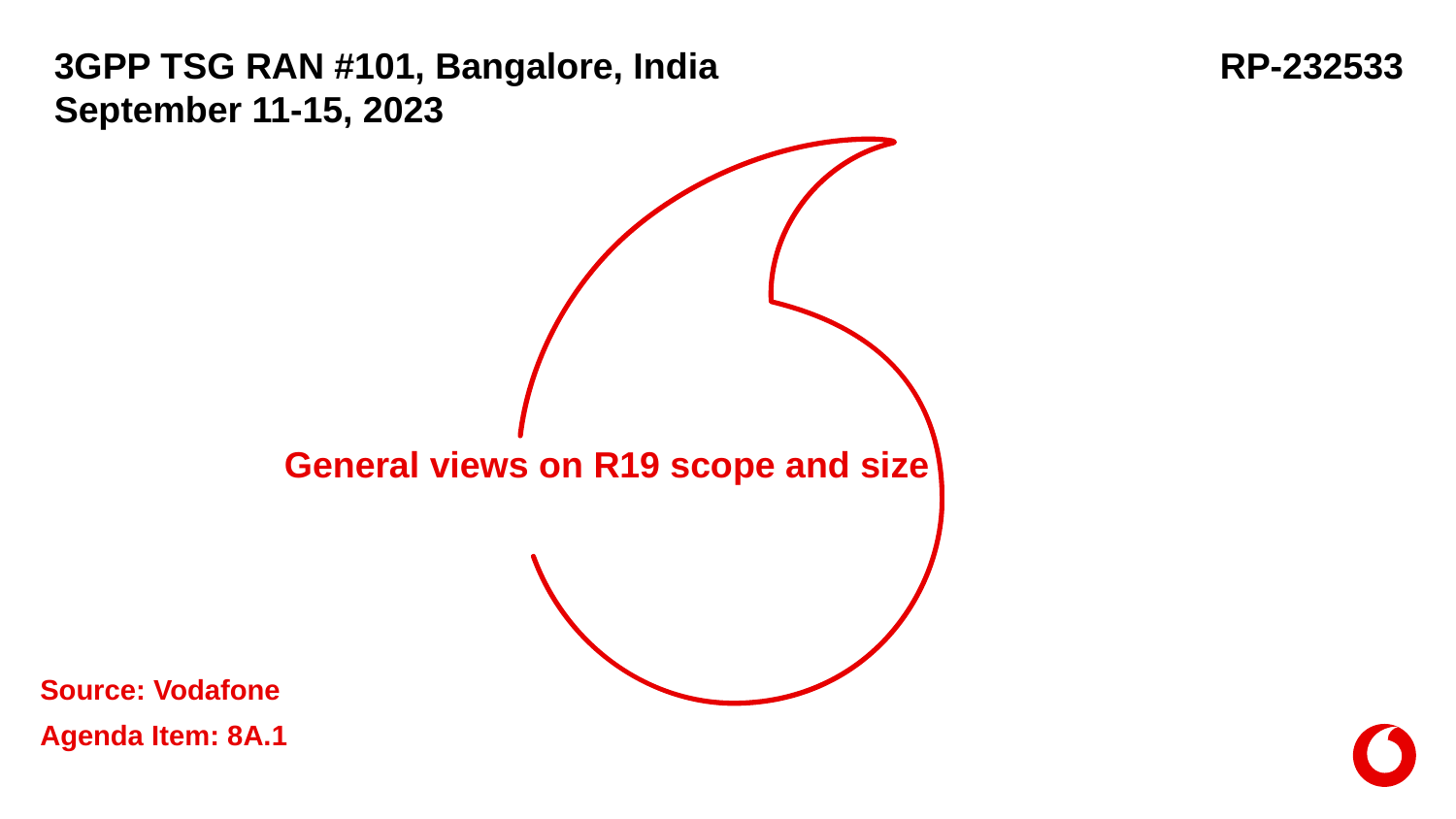

3GPP TSG RAN #101, Bangalore, India
September 11-15, 2023
RP-232533
# General views on R19 scope and size

Source: Vodafone
Agenda Item: 8A.1